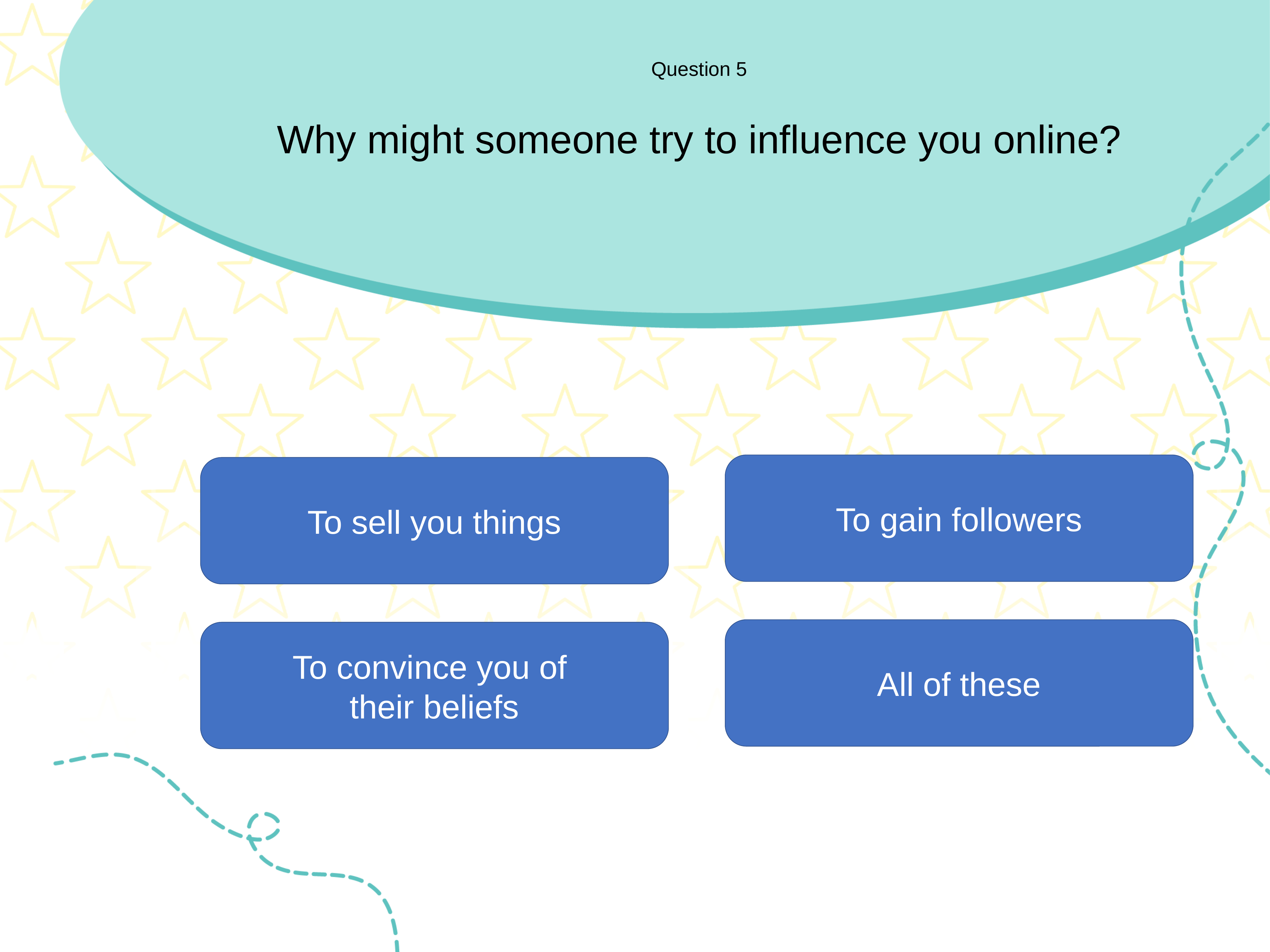

Question 5
Why might someone try to influence you online?
To gain followers
To sell you things
All of these
To convince you of
their beliefs